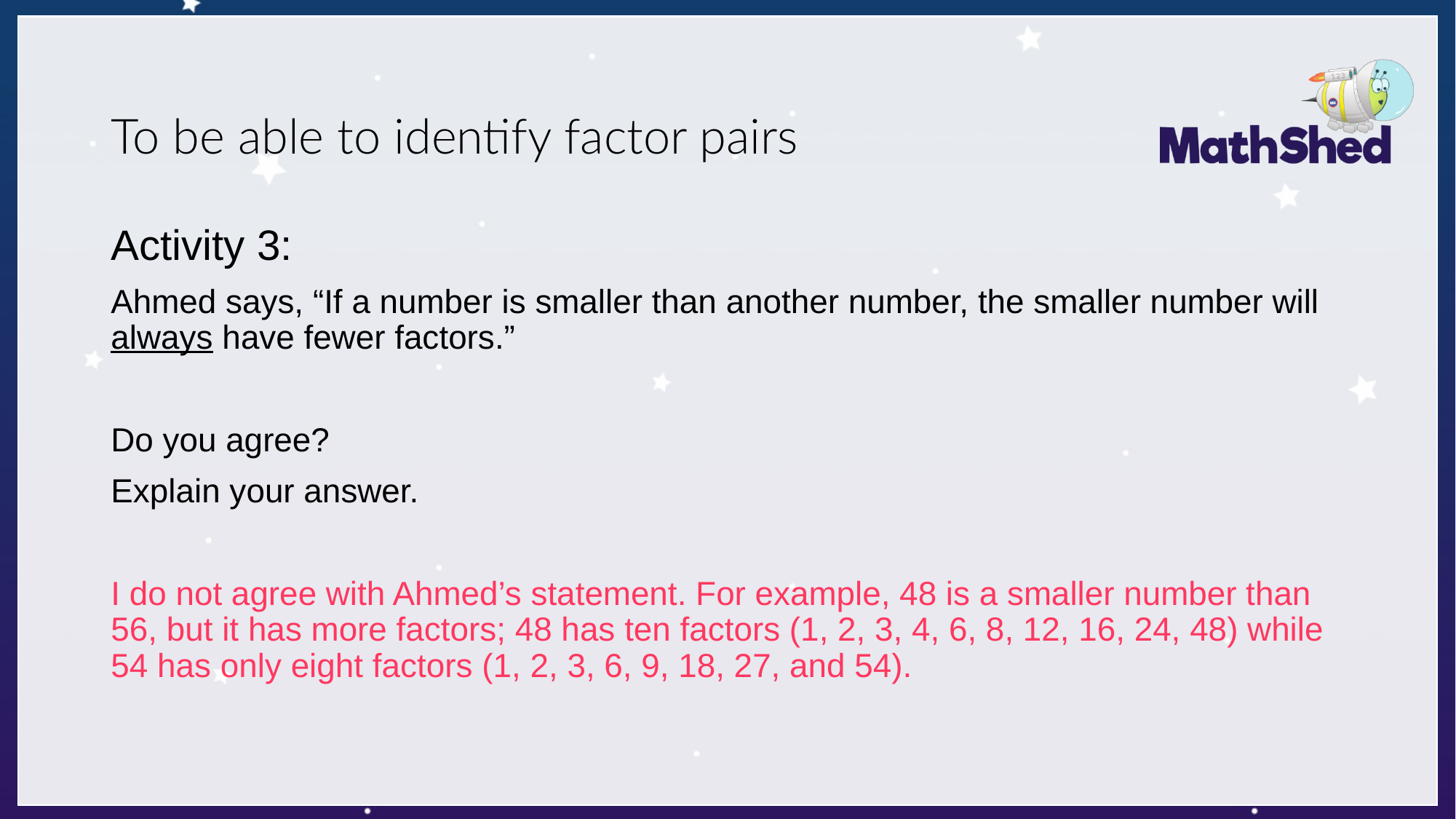

# To be able to identify factor pairs
Activity 3:
Ahmed says, “If a number is smaller than another number, the smaller number will always have fewer factors.”

Do you agree?
Explain your answer.

I do not agree with Ahmed’s statement. For example, 48 is a smaller number than 56, but it has more factors; 48 has ten factors (1, 2, 3, 4, 6, 8, 12, 16, 24, 48) while 54 has only eight factors (1, 2, 3, 6, 9, 18, 27, and 54).